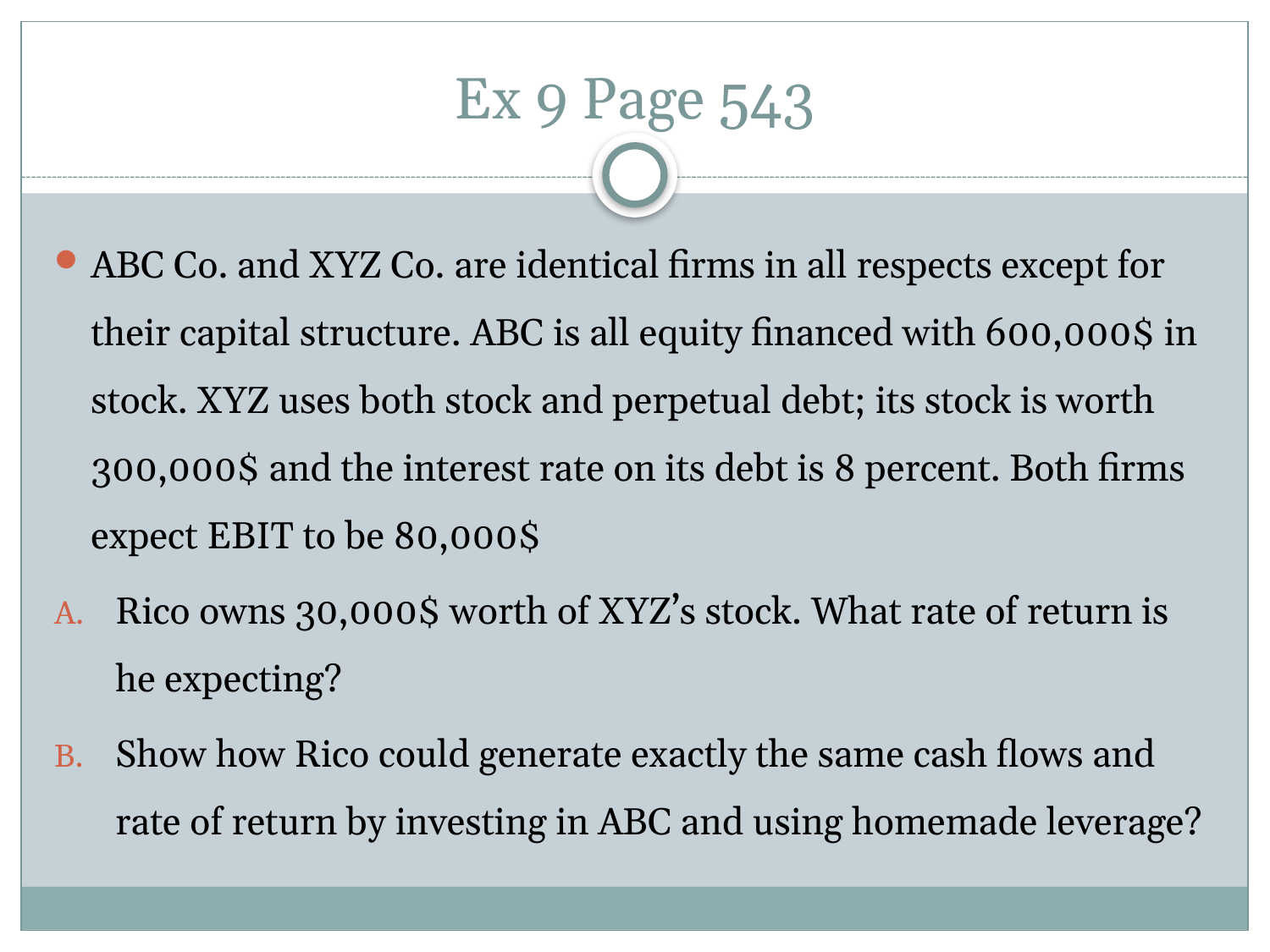

# Ex 9 Page 543
ABC Co. and XYZ Co. are identical firms in all respects except for their capital structure. ABC is all equity financed with 600,000$ in stock. XYZ uses both stock and perpetual debt; its stock is worth 300,000$ and the interest rate on its debt is 8 percent. Both firms expect EBIT to be 80,000$
Rico owns 30,000$ worth of XYZ’s stock. What rate of return is he expecting?
Show how Rico could generate exactly the same cash flows and rate of return by investing in ABC and using homemade leverage?